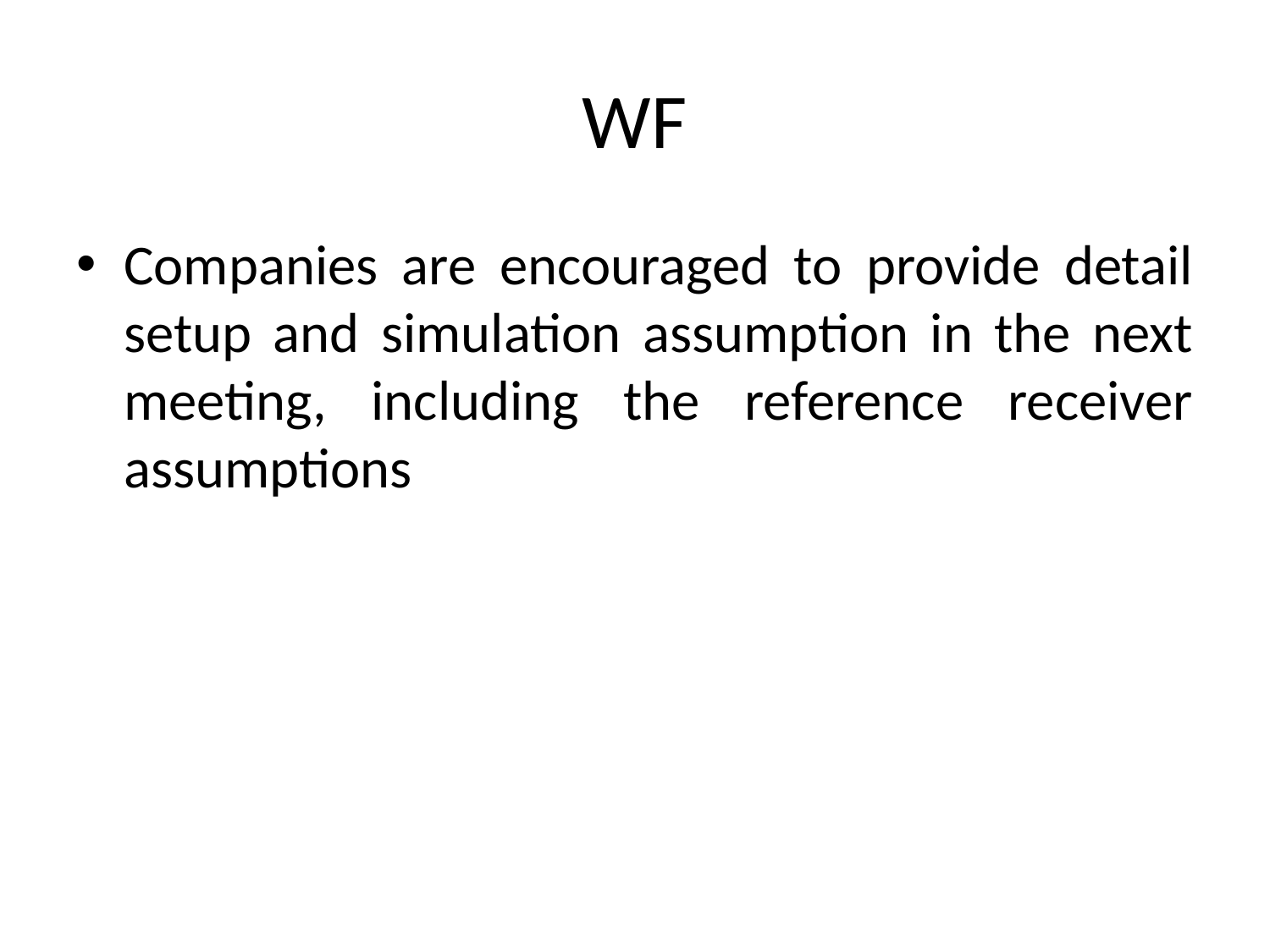

# WF
Companies are encouraged to provide detail setup and simulation assumption in the next meeting, including the reference receiver assumptions